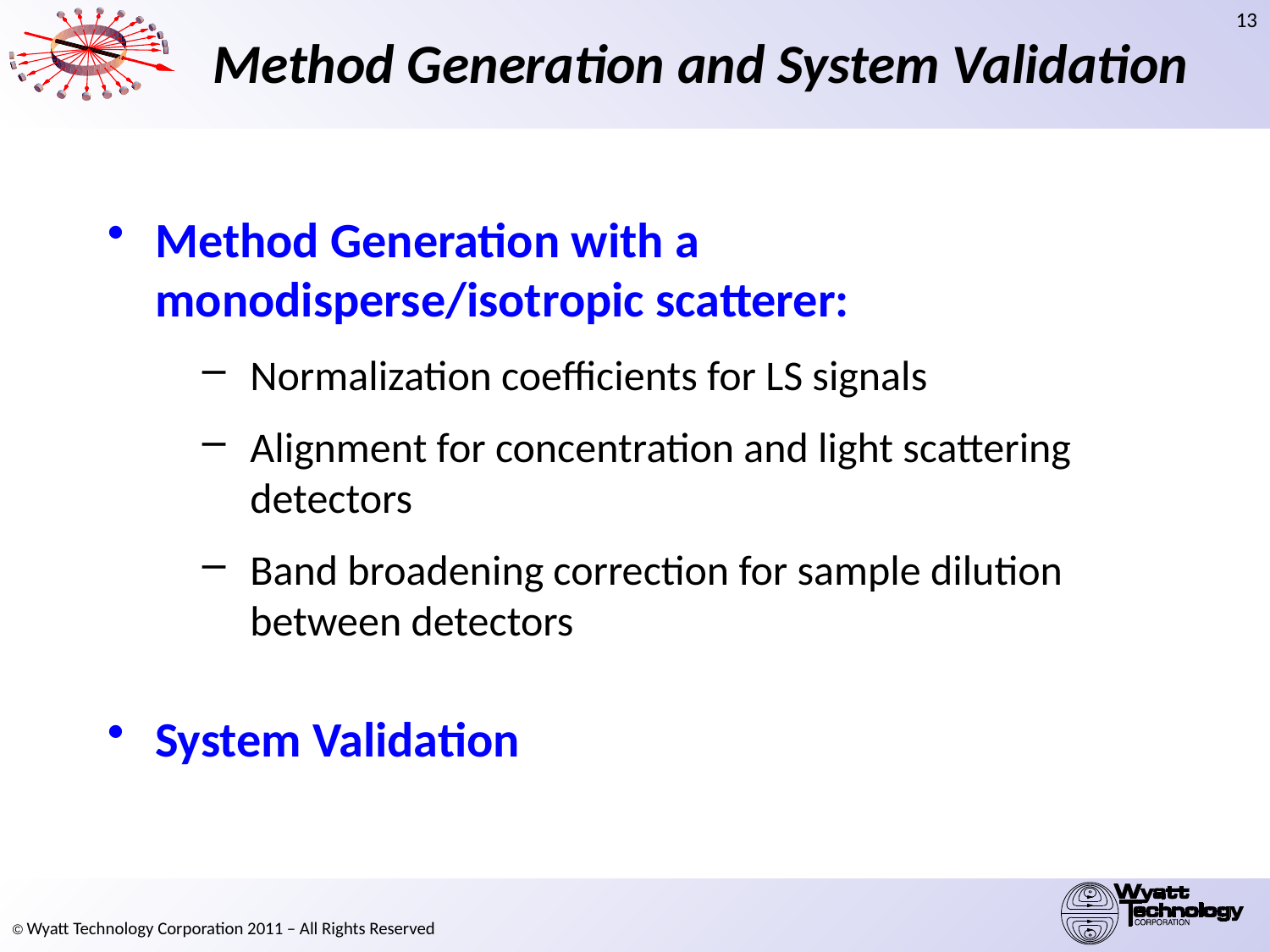

# Method Generation and System Validation
Method Generation with a monodisperse/isotropic scatterer:
Normalization coefficients for LS signals
Alignment for concentration and light scattering detectors
Band broadening correction for sample dilution between detectors
System Validation